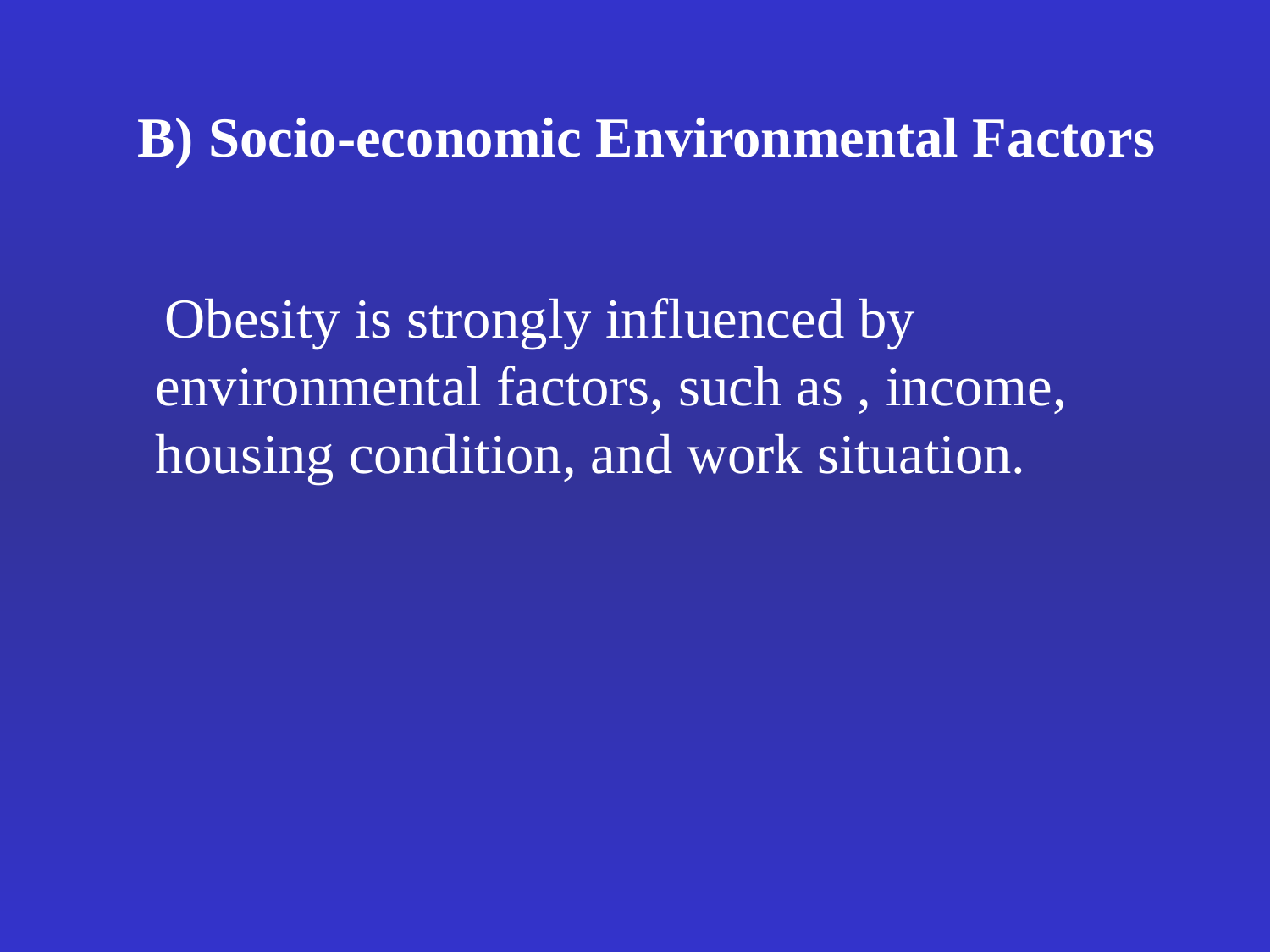

# B) Socio-economic Environmental Factors
    Obesity is strongly influenced by environmental factors, such as , income, housing condition, and work situation.